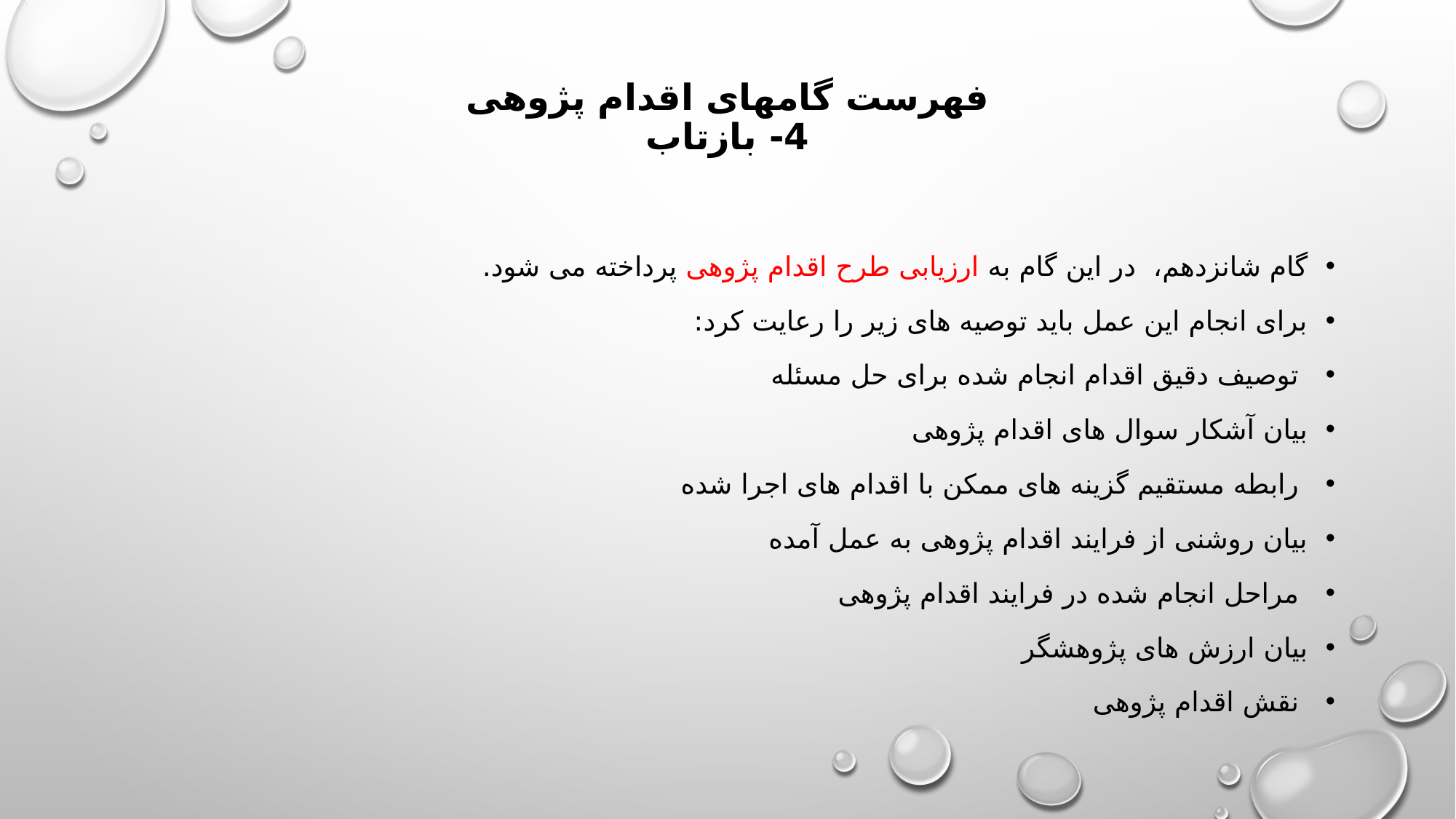

# فهرست گامهای اقدام پژوهی 4- بازتاب
گام شانزدهم،  در این گام به ارزیابی طرح اقدام پژوهی پرداخته می شود.
برای انجام این عمل باید توصیه های زیر را رعایت کرد:
 توصیف دقیق اقدام انجام شده برای حل مسئله
بیان آشکار سوال های اقدام پژوهی
 رابطه مستقیم گزینه های ممکن با اقدام های اجرا شده
بیان روشنی از فرایند اقدام پژوهی به عمل آمده
 مراحل انجام شده در فرایند اقدام پژوهی
بیان ارزش های پژوهشگر
 نقش اقدام پژوهی